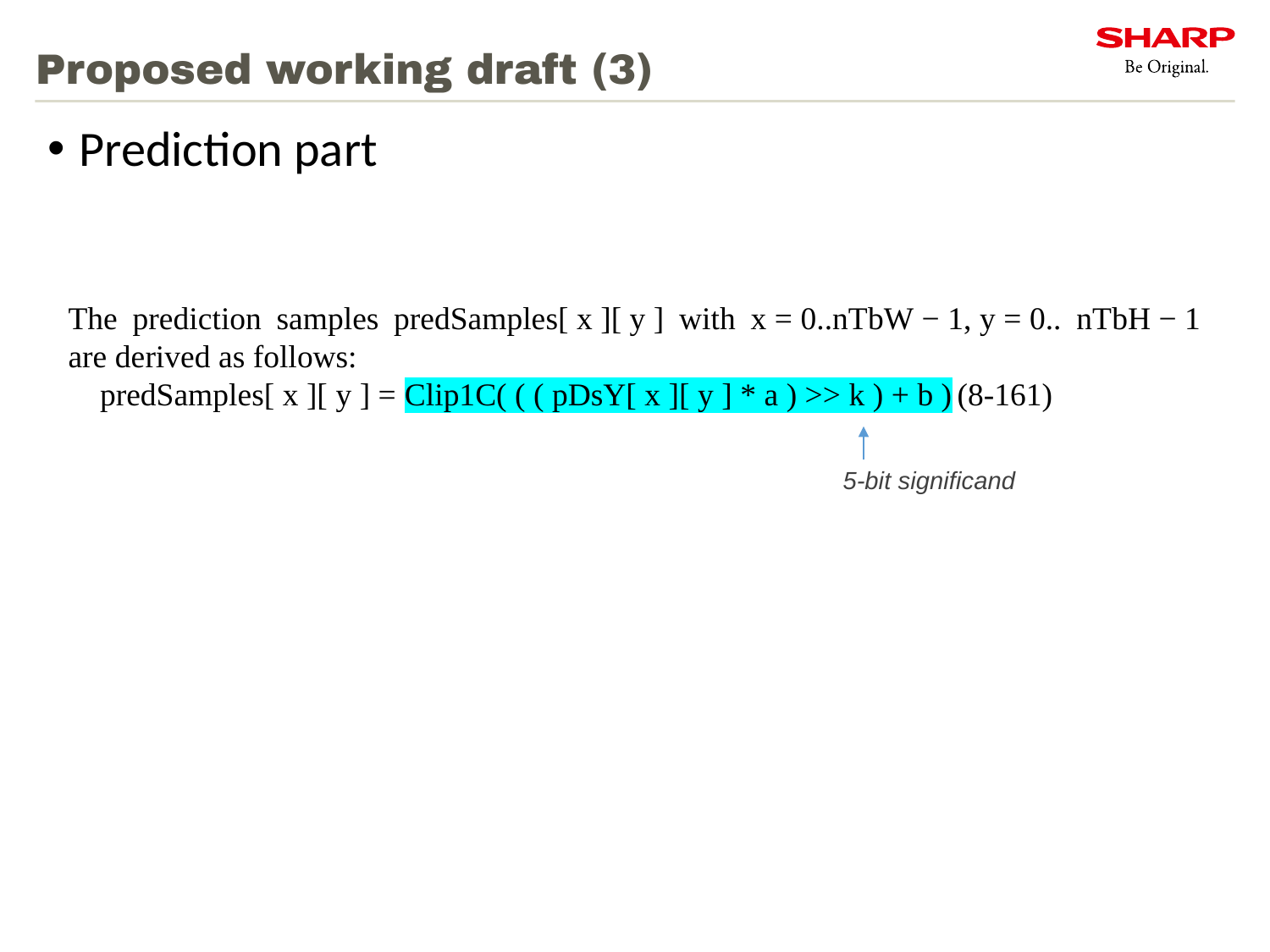

# Proposed working draft (3)
Prediction part
The prediction samples predSamples[ x ][ y ] with x = 0..nTbW − 1, y = 0.. nTbH − 1 are derived as follows:
	predSamples[ x ][ y ] = Clip1C( ( ( pDsY[ x ][ y ] * a ) >> k ) + b )	(8‑161)
5-bit significand